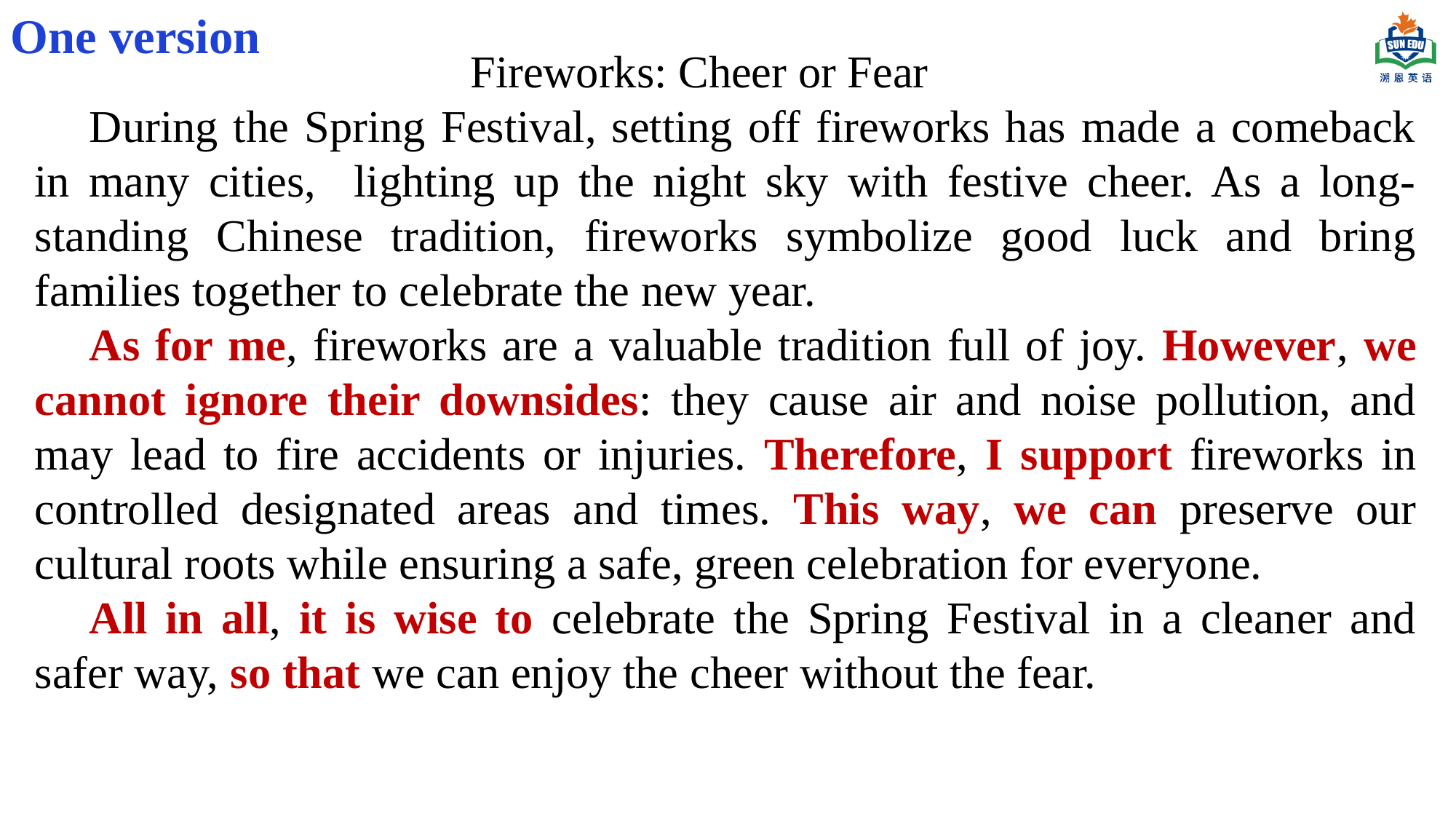

One version
                                      Fireworks: Cheer or Fear
During the Spring Festival, setting off fireworks has made a comeback in many cities,  lighting up the night sky with festive cheer. As a long-standing Chinese tradition, fireworks symbolize good luck and bring families together to celebrate the new year.
As for me, fireworks are a valuable tradition full of joy. However, we cannot ignore their downsides: they cause air and noise pollution, and may lead to fire accidents or injuries. Therefore, I support fireworks in controlled designated areas and times. This way, we can preserve our cultural roots while ensuring a safe, green celebration for everyone.
All in all, it is wise to celebrate the Spring Festival in a cleaner and safer way, so that we can enjoy the cheer without the fear.